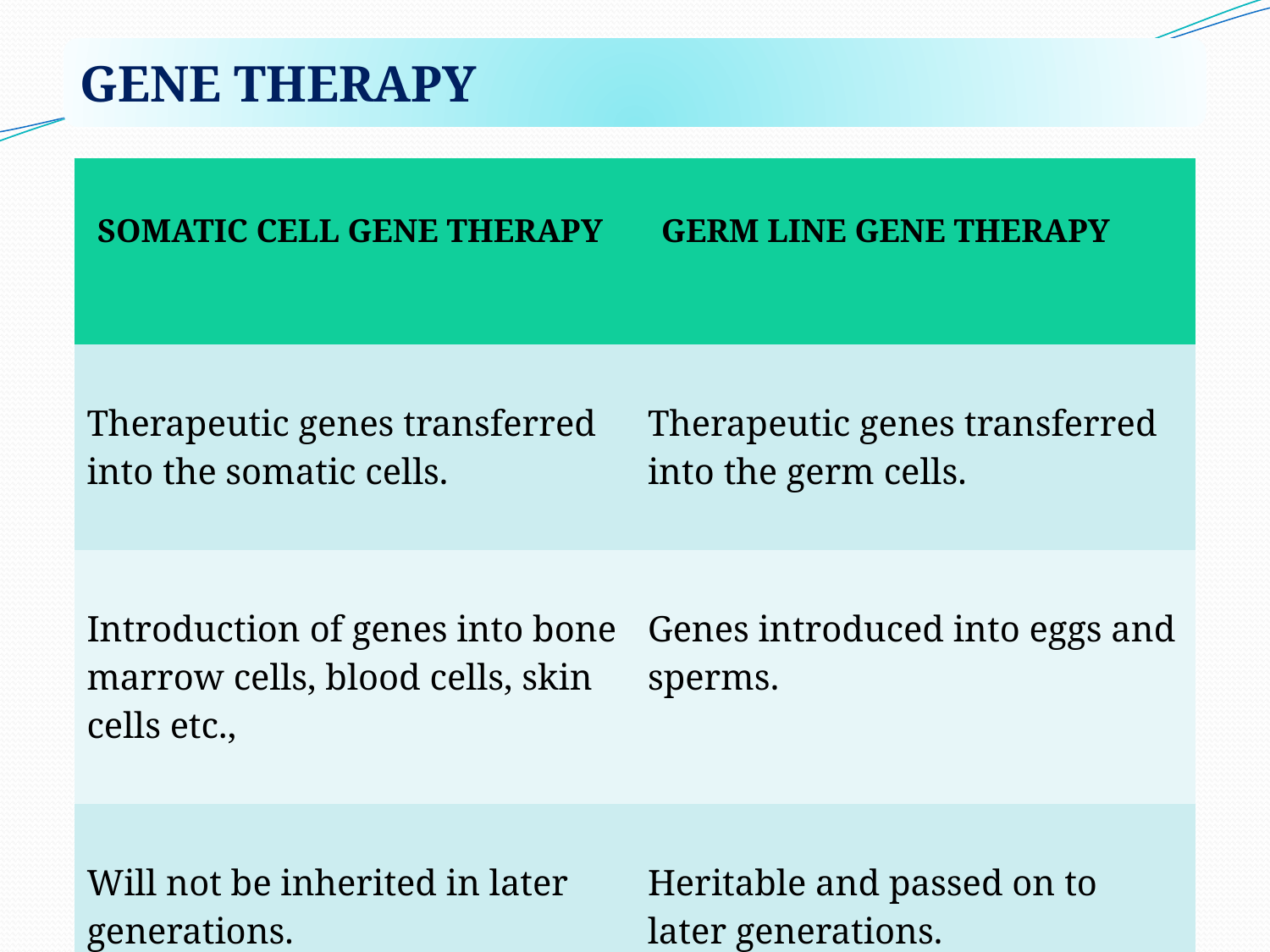

GENE THERAPY
| SOMATIC CELL GENE THERAPY | GERM LINE GENE THERAPY |
| --- | --- |
| Therapeutic genes transferred into the somatic cells. | Therapeutic genes transferred into the germ cells. |
| Introduction of genes into bone marrow cells, blood cells, skin cells etc., | Genes introduced into eggs and sperms. |
| Will not be inherited in later generations. | Heritable and passed on to later generations. |